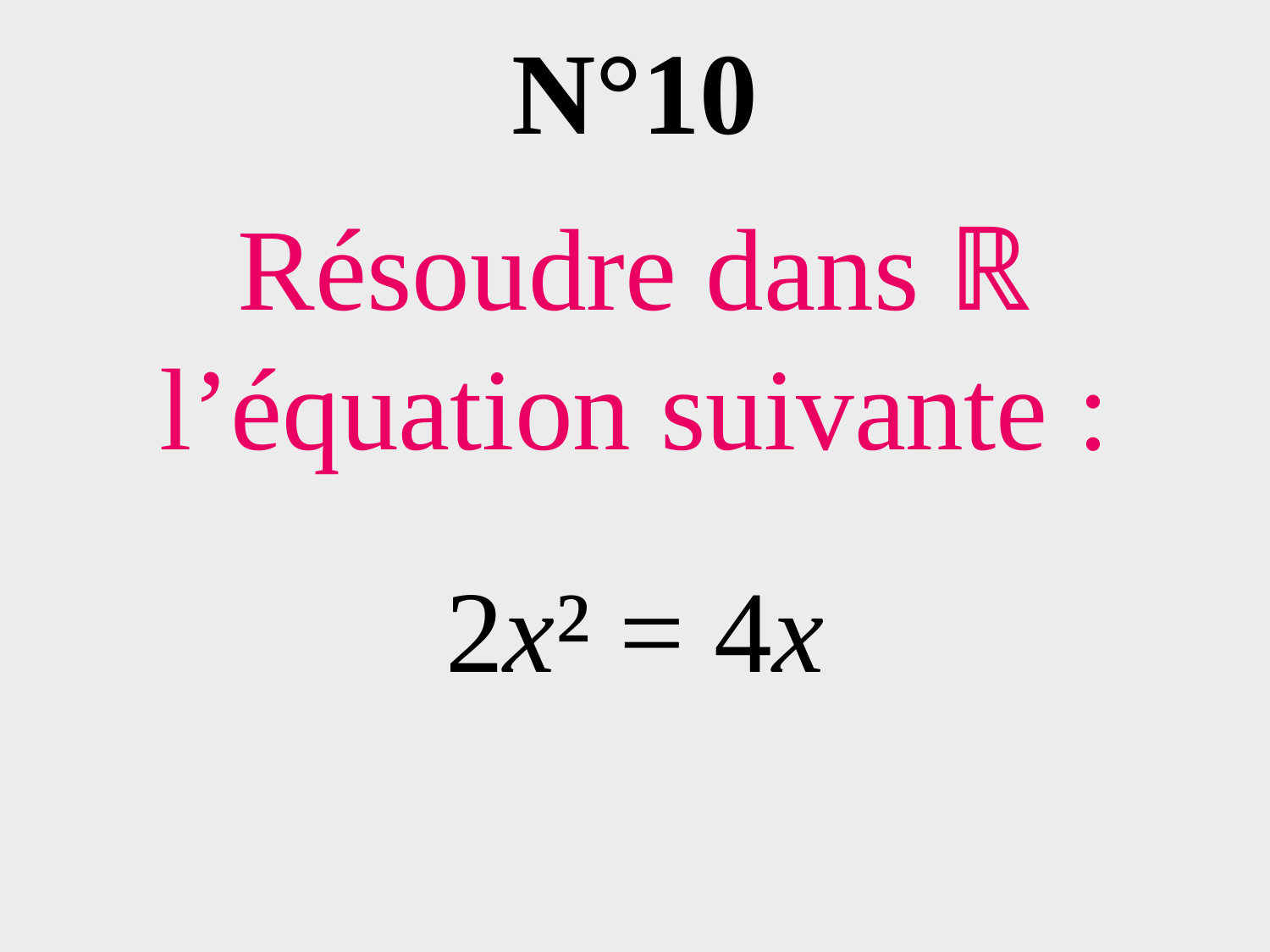

# N°10
Résoudre dans ℝ l’équation suivante :

2x² = 4x